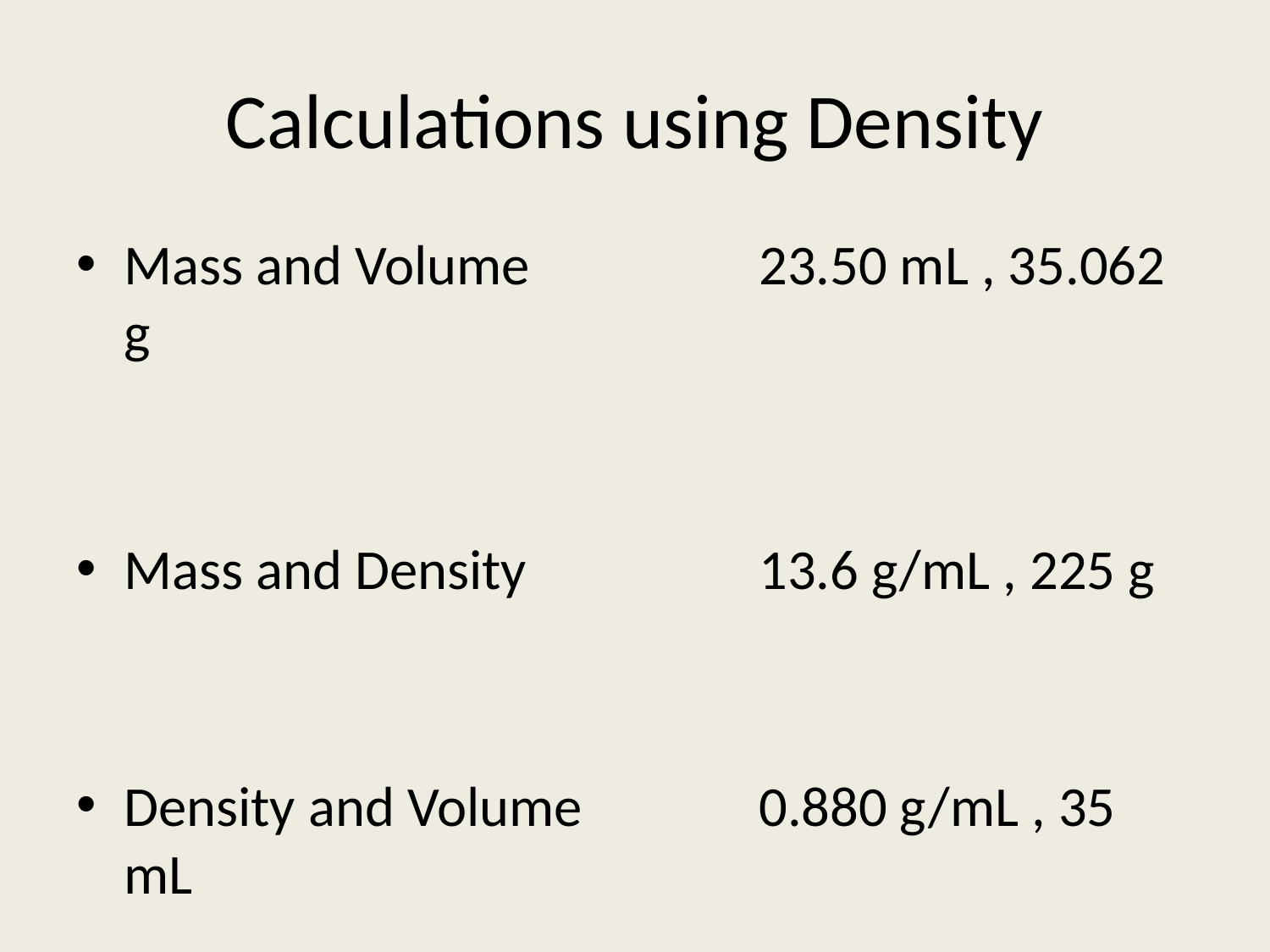

# Calculations using Density
Mass and Volume		23.50 mL , 35.062 g

Mass and Density		13.6 g/mL , 225 g

Density and Volume		0.880 g/mL , 35 mL